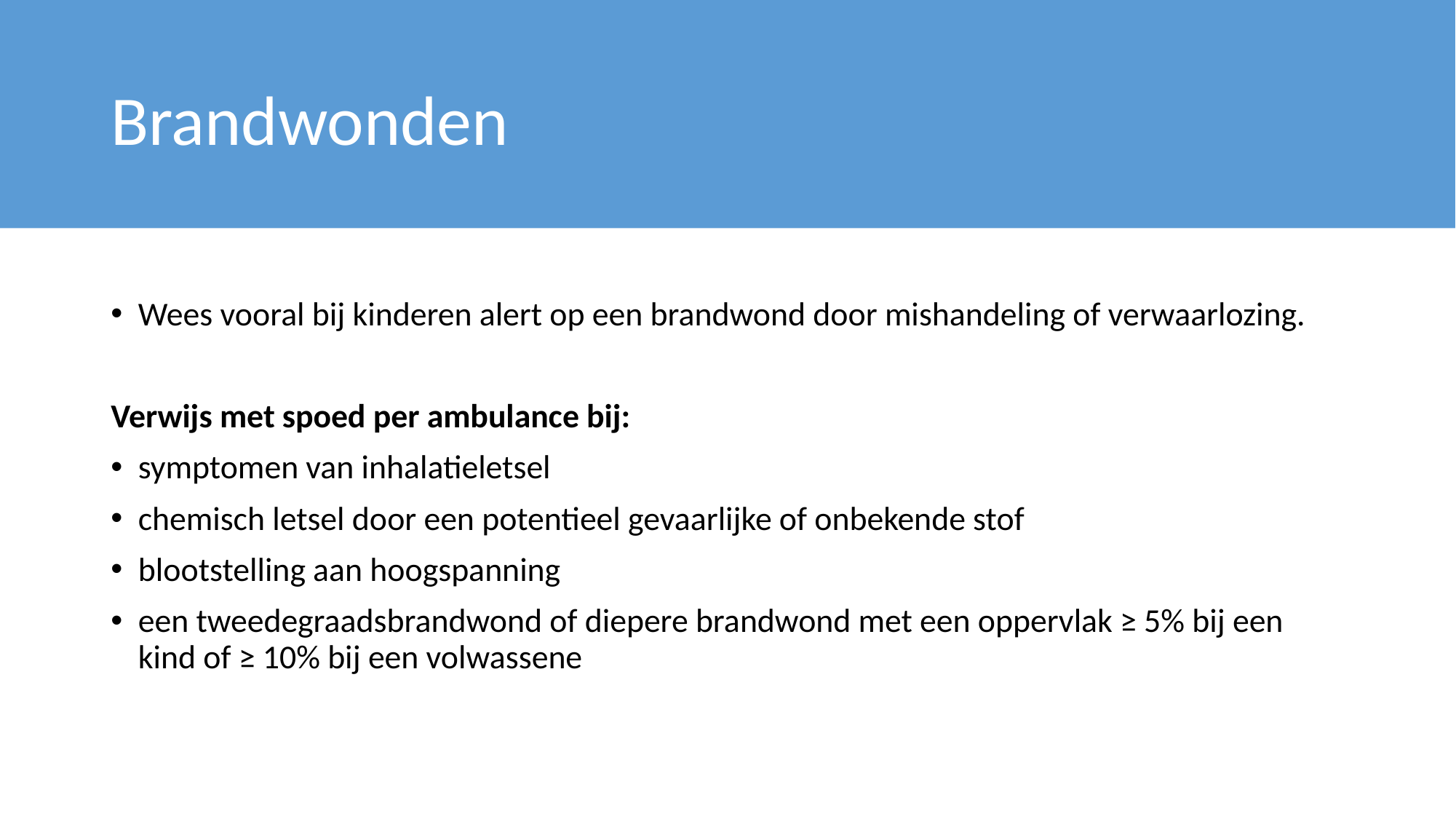

# Brandwonden
Wees vooral bij kinderen alert op een brandwond door mishandeling of verwaarlozing.

Verwijs met spoed per ambulance bij:
symptomen van inhalatieletsel
chemisch letsel door een potentieel gevaarlijke of onbekende stof
blootstelling aan hoogspanning
een tweedegraadsbrandwond of diepere brandwond met een oppervlak ≥ 5% bij een kind of ≥ 10% bij een volwassene